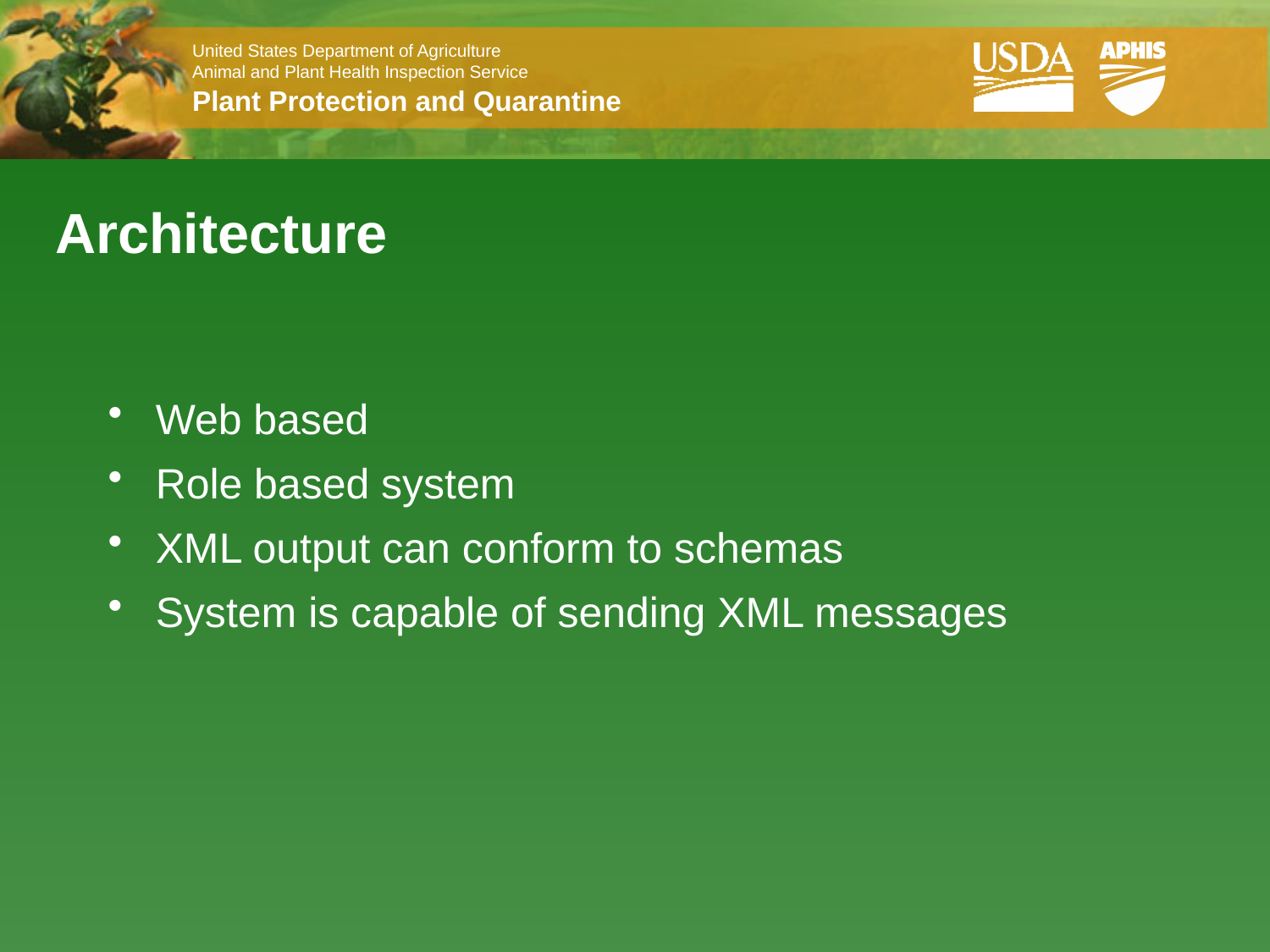

# Architecture
Web based
Role based system
XML output can conform to schemas
System is capable of sending XML messages